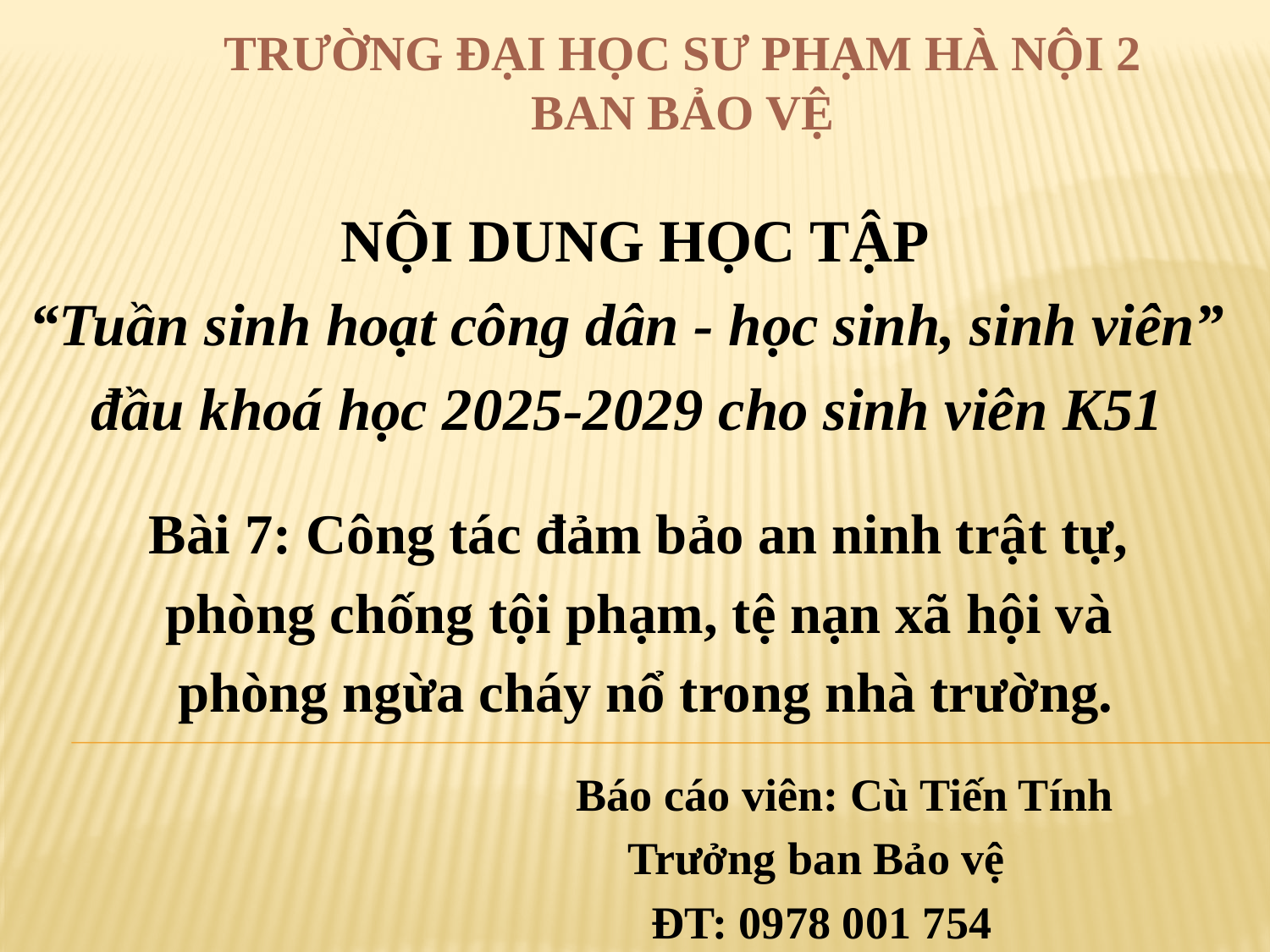

Trường đại học sư phạm hà nội 2
ban bảo vệ
NỘI DUNG HỌC TẬP
“Tuần sinh hoạt công dân - học sinh, sinh viên”
đầu khoá học 2025-2029 cho sinh viên K51

Bài 7: Công tác đảm bảo an ninh trật tự,
phòng chống tội phạm, tệ nạn xã hội và
 phòng ngừa cháy nổ trong nhà trường.
                                            Báo cáo viên: Cù Tiến Tính
                                       Trưởng ban Bảo vệ
                                        ĐT: 0978 001 754